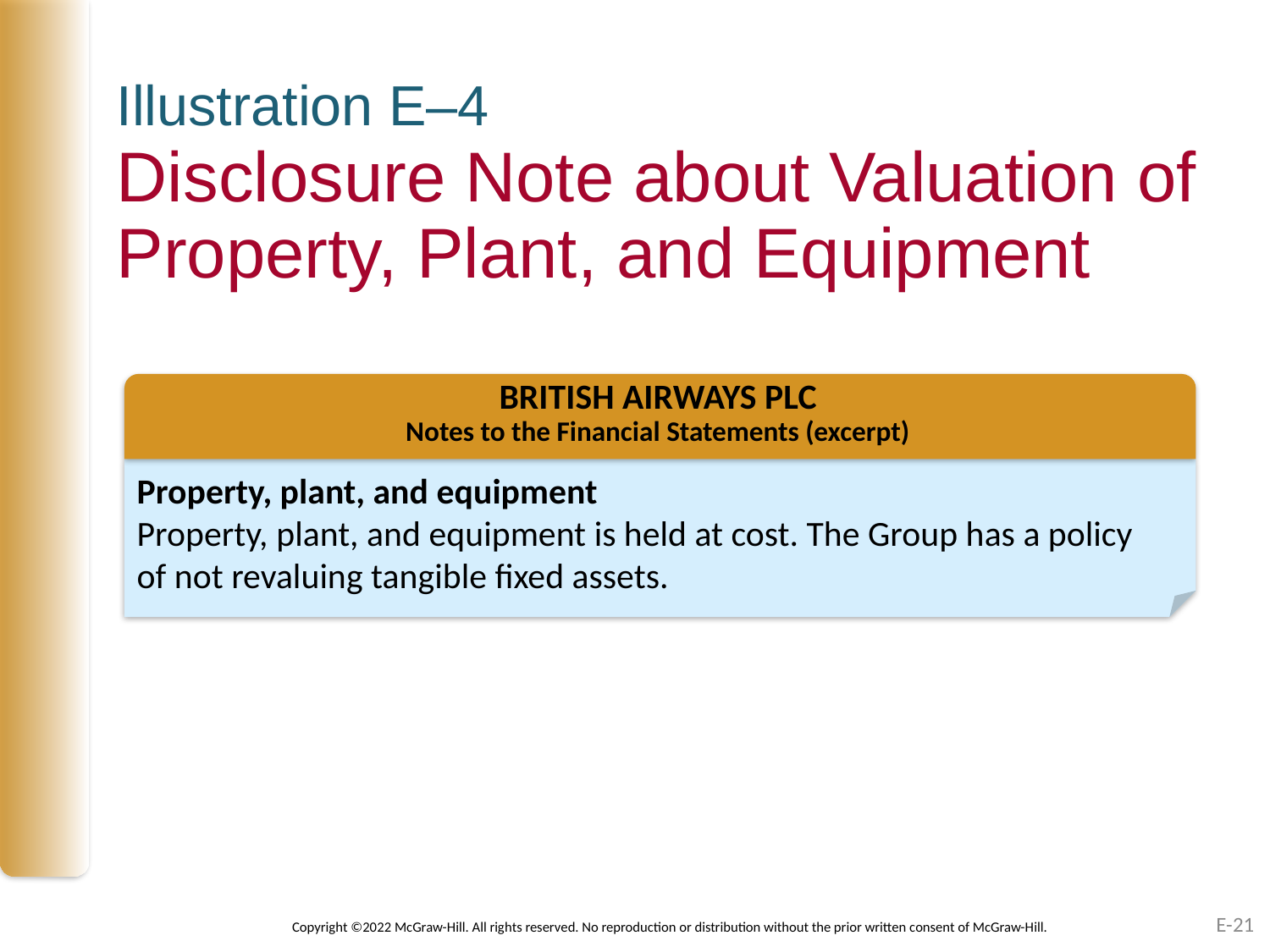

Illustration E–4
# Disclosure Note about Valuation of Property, Plant, and Equipment
BRITISH AIRWAYS PLC
Notes to the Financial Statements (excerpt)

Property, plant, and equipment
Property, plant, and equipment is held at cost. The Group has a policy of not revaluing tangible fixed assets.
E-21
Copyright ©2022 McGraw-Hill. All rights reserved. No reproduction or distribution without the prior written consent of McGraw-Hill.